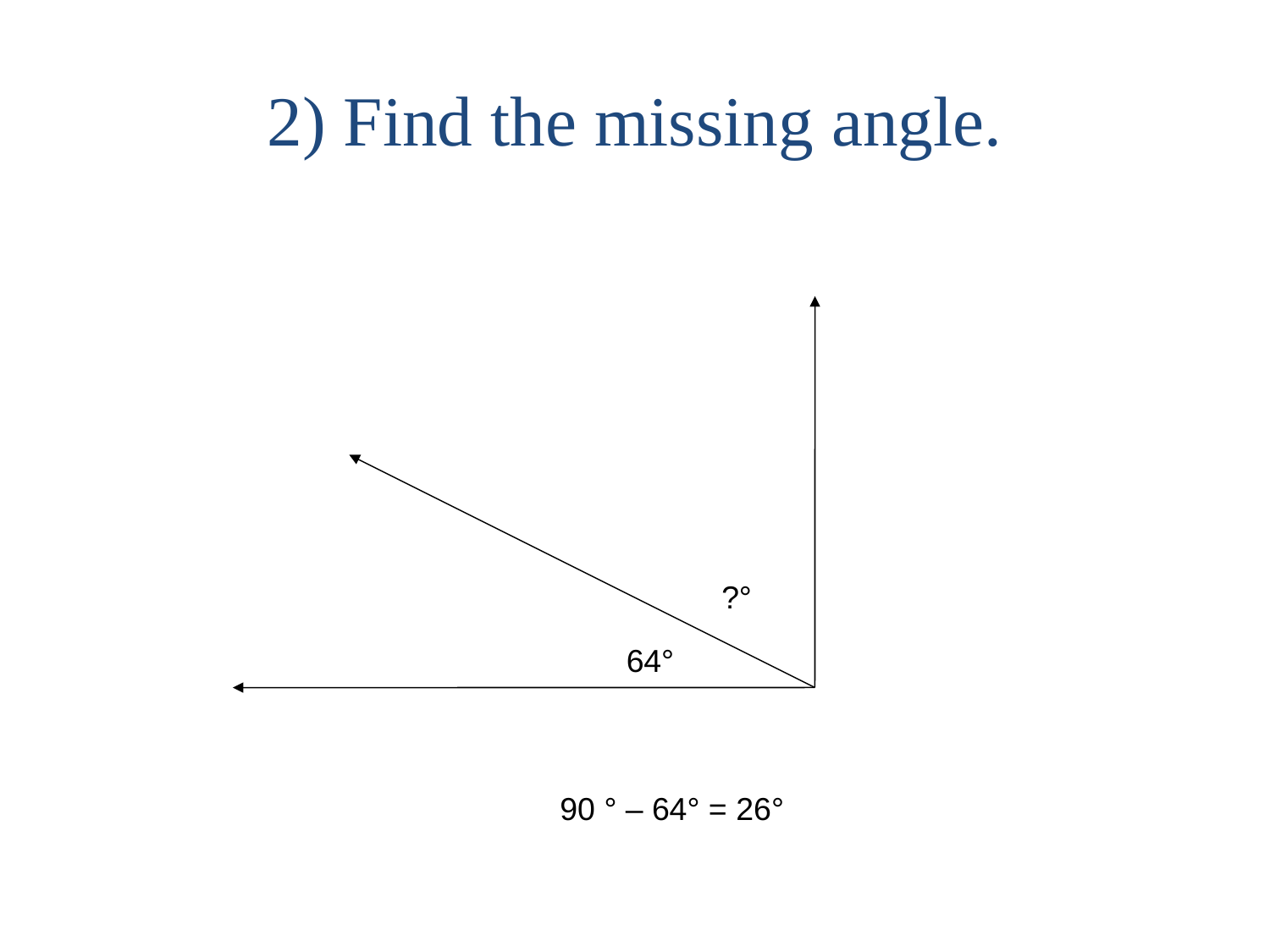

2) Find the missing angle.

?°
64°

90 ° – 64° = 26°